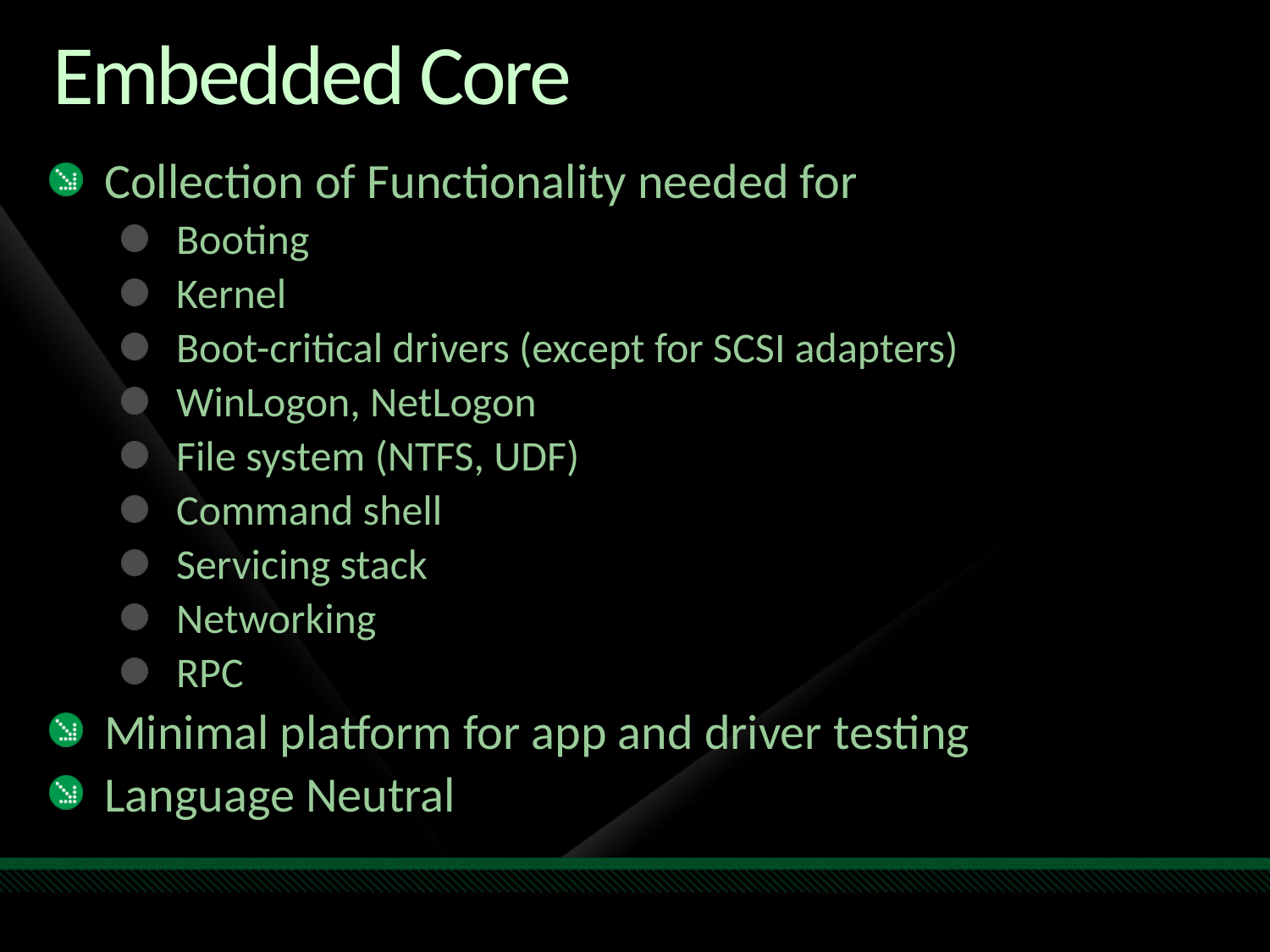

# Embedded Core
Collection of Functionality needed for
Booting
Kernel
Boot-critical drivers (except for SCSI adapters)
WinLogon, NetLogon
File system (NTFS, UDF)
Command shell
Servicing stack
Networking
RPC
Minimal platform for app and driver testing
Language Neutral